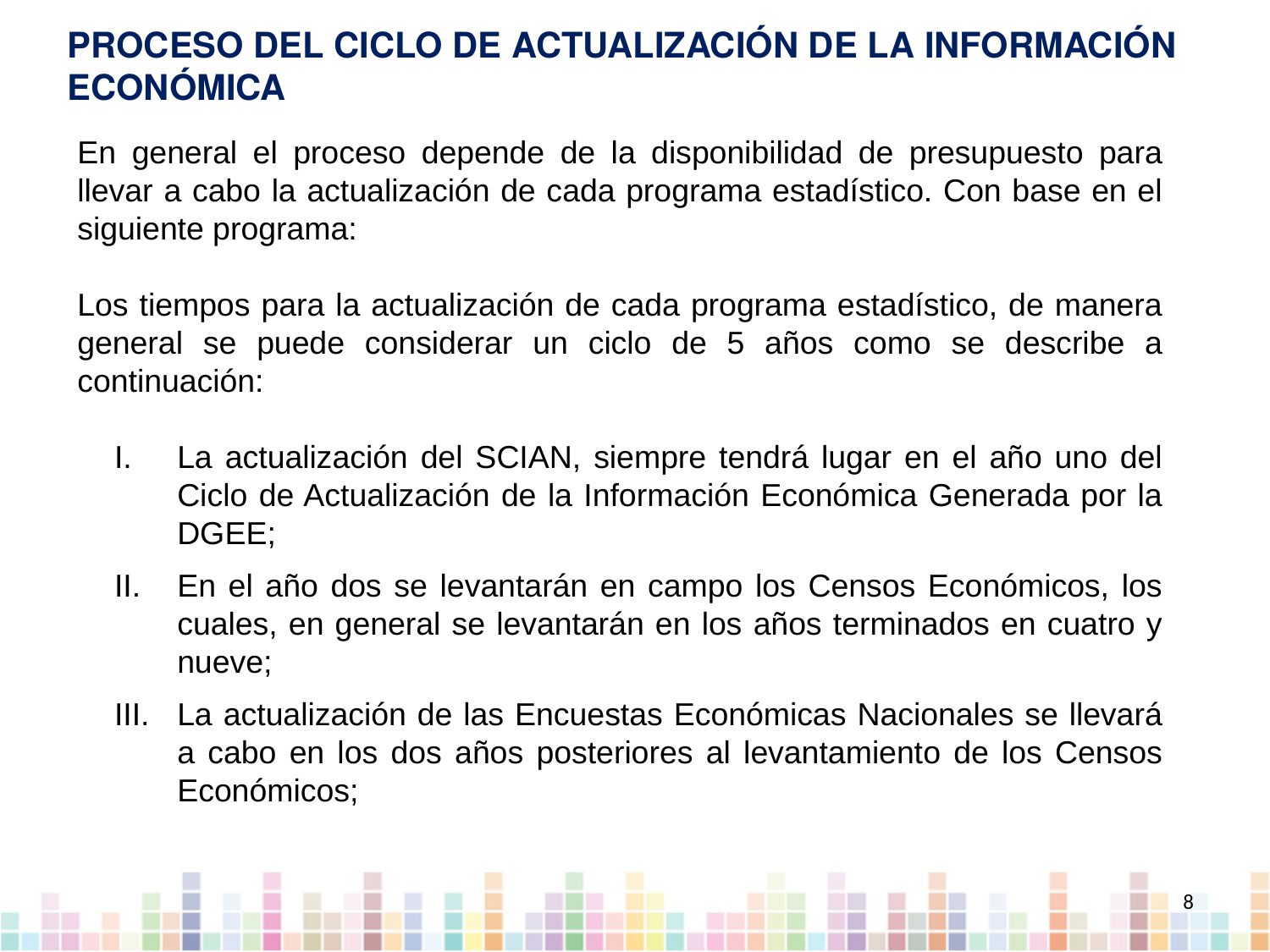

PROCESO DEL CICLO DE ACTUALIZACIÓN DE LA INFORMACIÓN ECONÓMICA
En general el proceso depende de la disponibilidad de presupuesto para llevar a cabo la actualización de cada programa estadístico. Con base en el siguiente programa:

Los tiempos para la actualización de cada programa estadístico, de manera general se puede considerar un ciclo de 5 años como se describe a continuación:

La actualización del SCIAN, siempre tendrá lugar en el año uno del Ciclo de Actualización de la Información Económica Generada por la DGEE;
En el año dos se levantarán en campo los Censos Económicos, los cuales, en general se levantarán en los años terminados en cuatro y nueve;
La actualización de las Encuestas Económicas Nacionales se llevará a cabo en los dos años posteriores al levantamiento de los Censos Económicos;
8